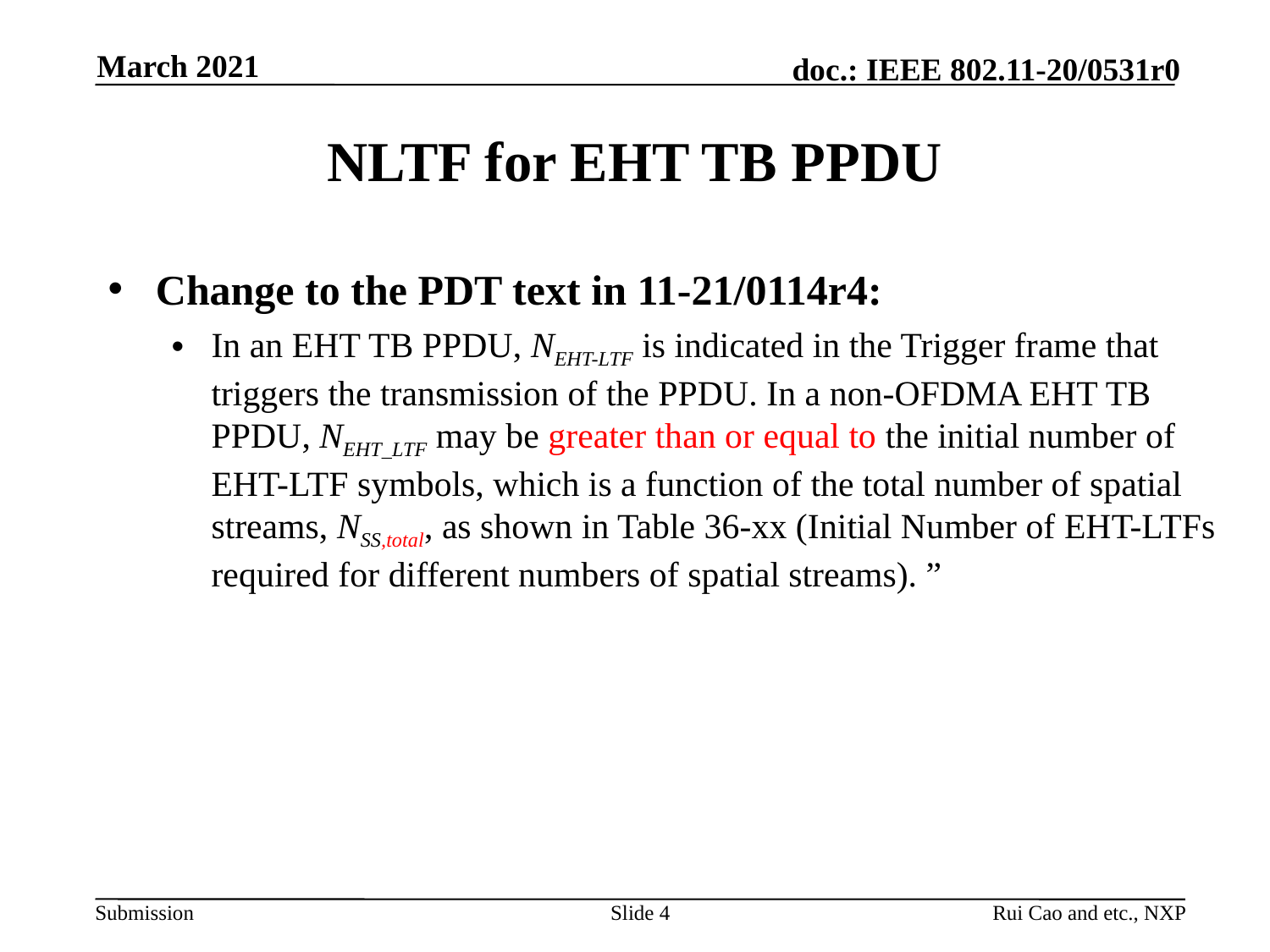

March 2021
# NLTF for EHT TB PPDU
Change to the PDT text in 11-21/0114r4:
In an EHT TB PPDU, NEHT-LTF is indicated in the Trigger frame that triggers the transmission of the PPDU. In a non-OFDMA EHT TB PPDU, NEHT_LTF may be greater than or equal to the initial number of EHT-LTF symbols, which is a function of the total number of spatial streams, NSS,total, as shown in Table 36-xx (Initial Number of EHT-LTFs required for different numbers of spatial streams). ”

Slide 4
Rui Cao and etc., NXP